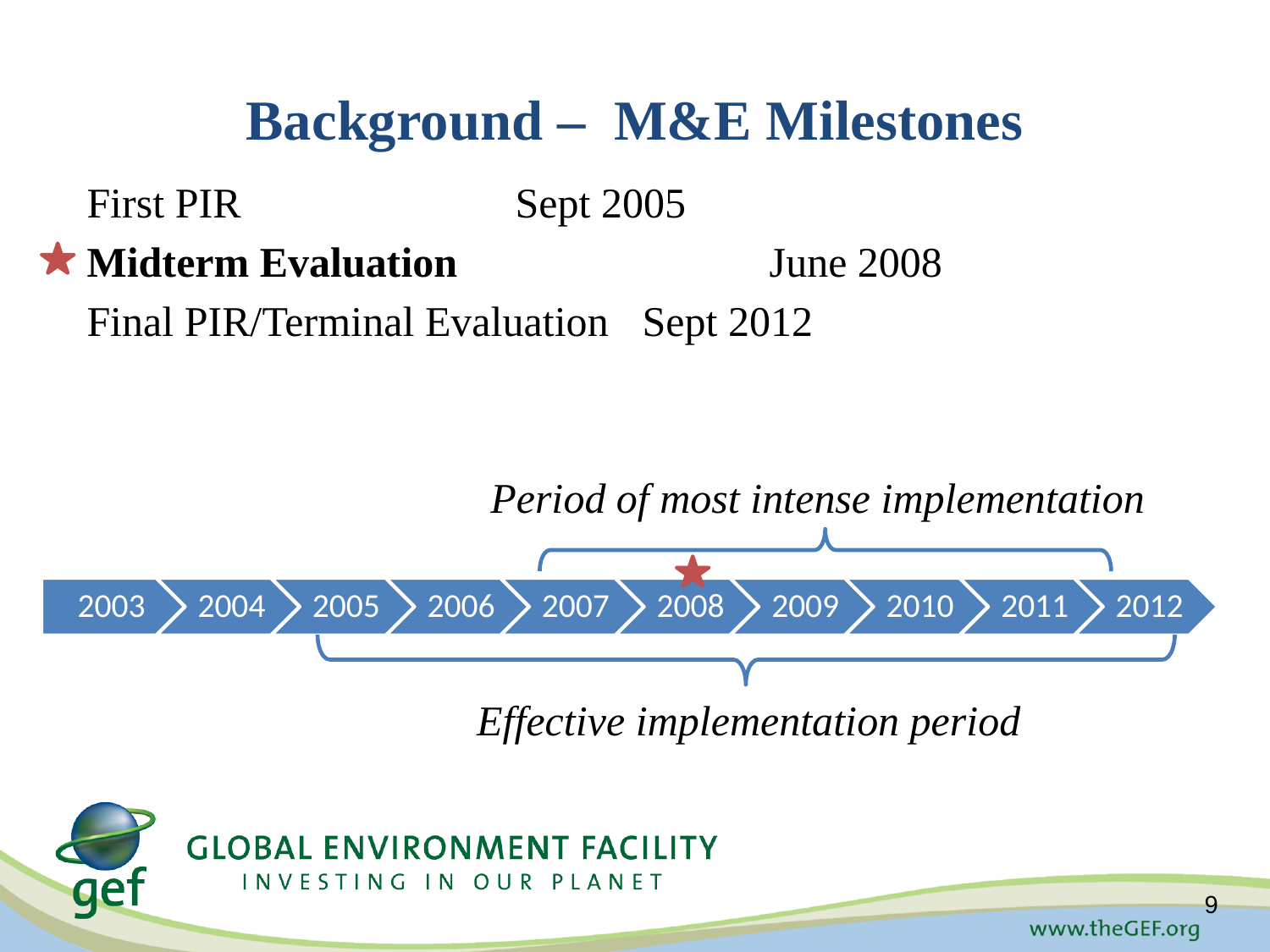

# Background –  M&E Milestones
First PIR			Sept 2005
Midterm Evaluation			June 2008
Final PIR/Terminal Evaluation	Sept 2012

Period of most intense implementation

2003
2004
2005
2006
2007
2008
2009
2010
2011
2012
Effective implementation period
9